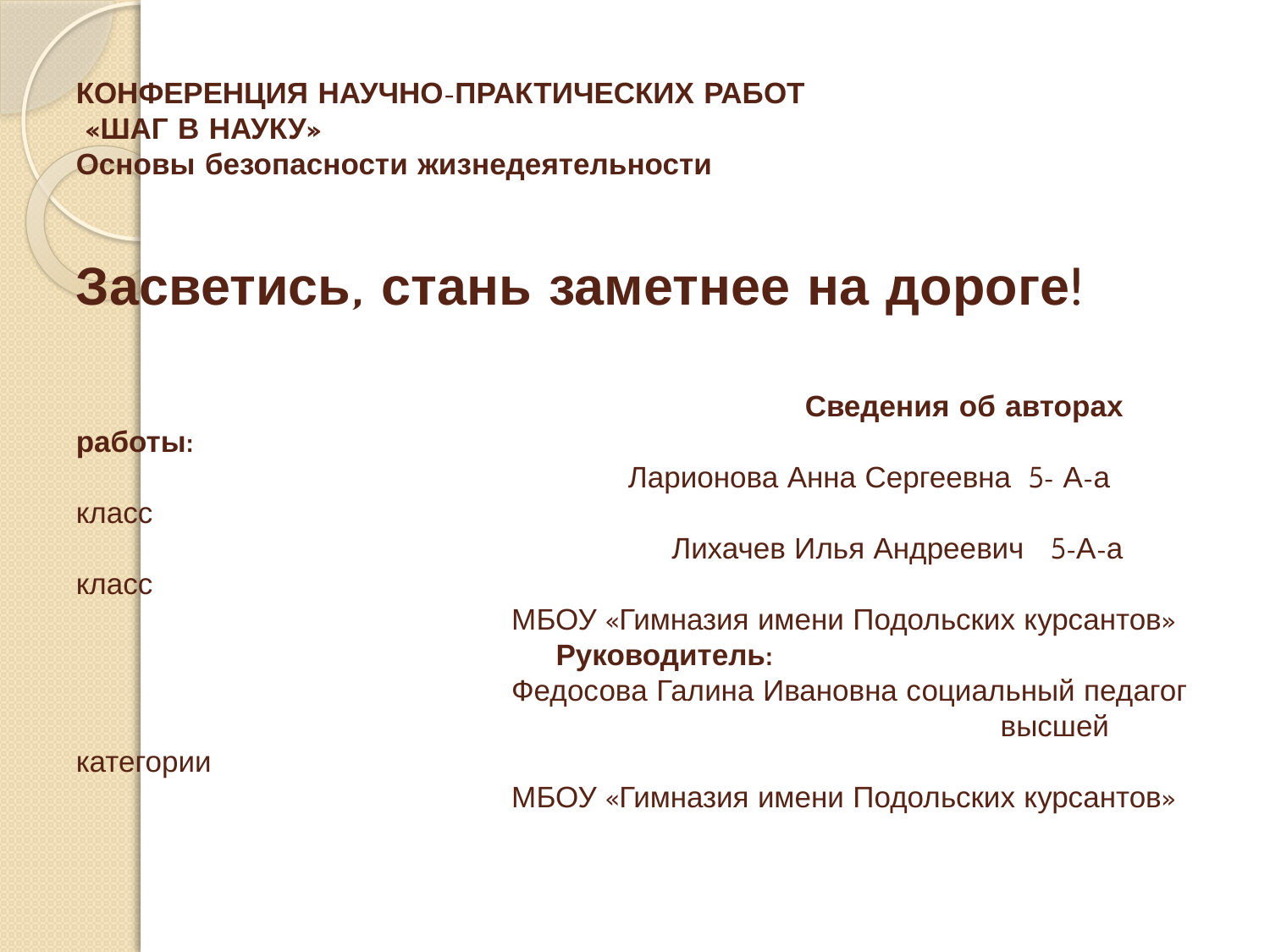

# КОНФЕРЕНЦИЯ НАУЧНО-ПРАКТИЧЕСКИХ РАБОТ «ШАГ В НАУКУ» Основы безопасности жизнедеятельности     Засветись, стань заметнее на дороге!     Сведения об авторах работы: Ларионова Анна Сергеевна  5- А-а  класс Лихачев Илья Андреевич   5-А-а  класс МБОУ «Гимназия имени Подольских курсантов» Руководитель: Федосова Галина Ивановна социальный педагог высшей  категории МБОУ «Гимназия имени Подольских курсантов»